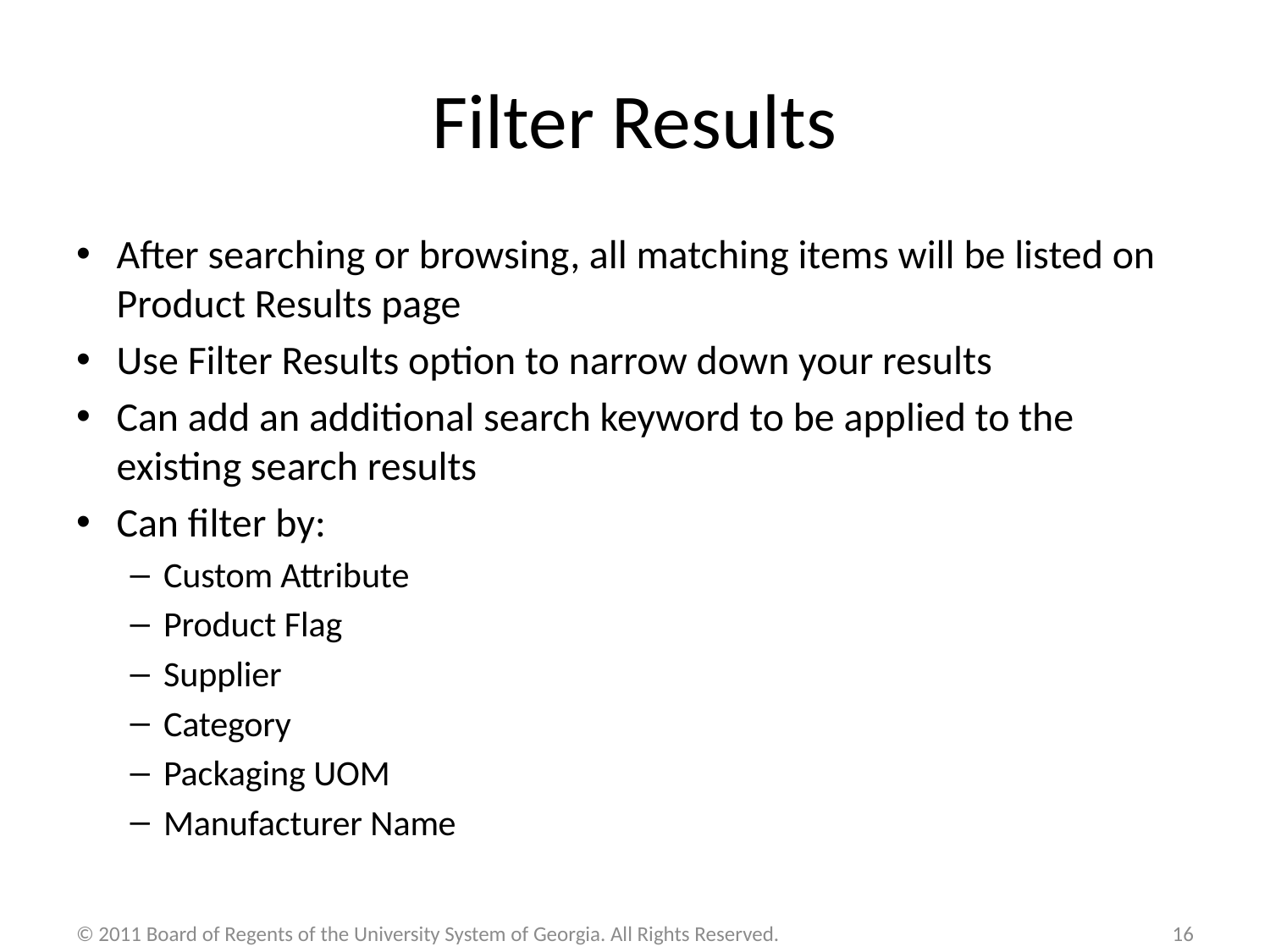

# Filter Results
After searching or browsing, all matching items will be listed on Product Results page
Use Filter Results option to narrow down your results
Can add an additional search keyword to be applied to the existing search results
Can filter by:
Custom Attribute
Product Flag
Supplier
Category
Packaging UOM
Manufacturer Name
© 2011 Board of Regents of the University System of Georgia. All Rights Reserved.
16